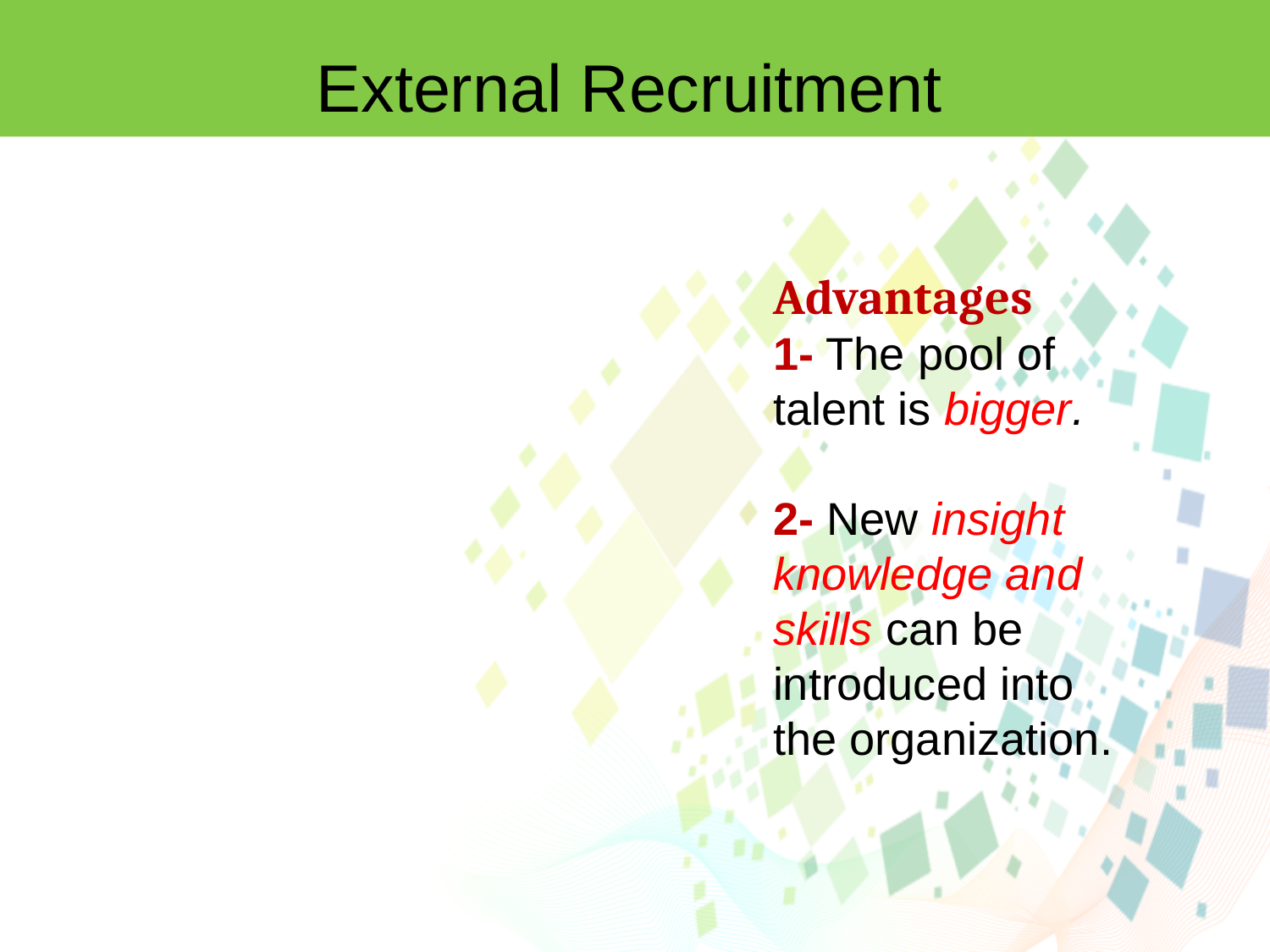

External Recruitment
Advantages
1- The pool of talent is bigger.

2- New insight knowledge and skills can be introduced into the organization.